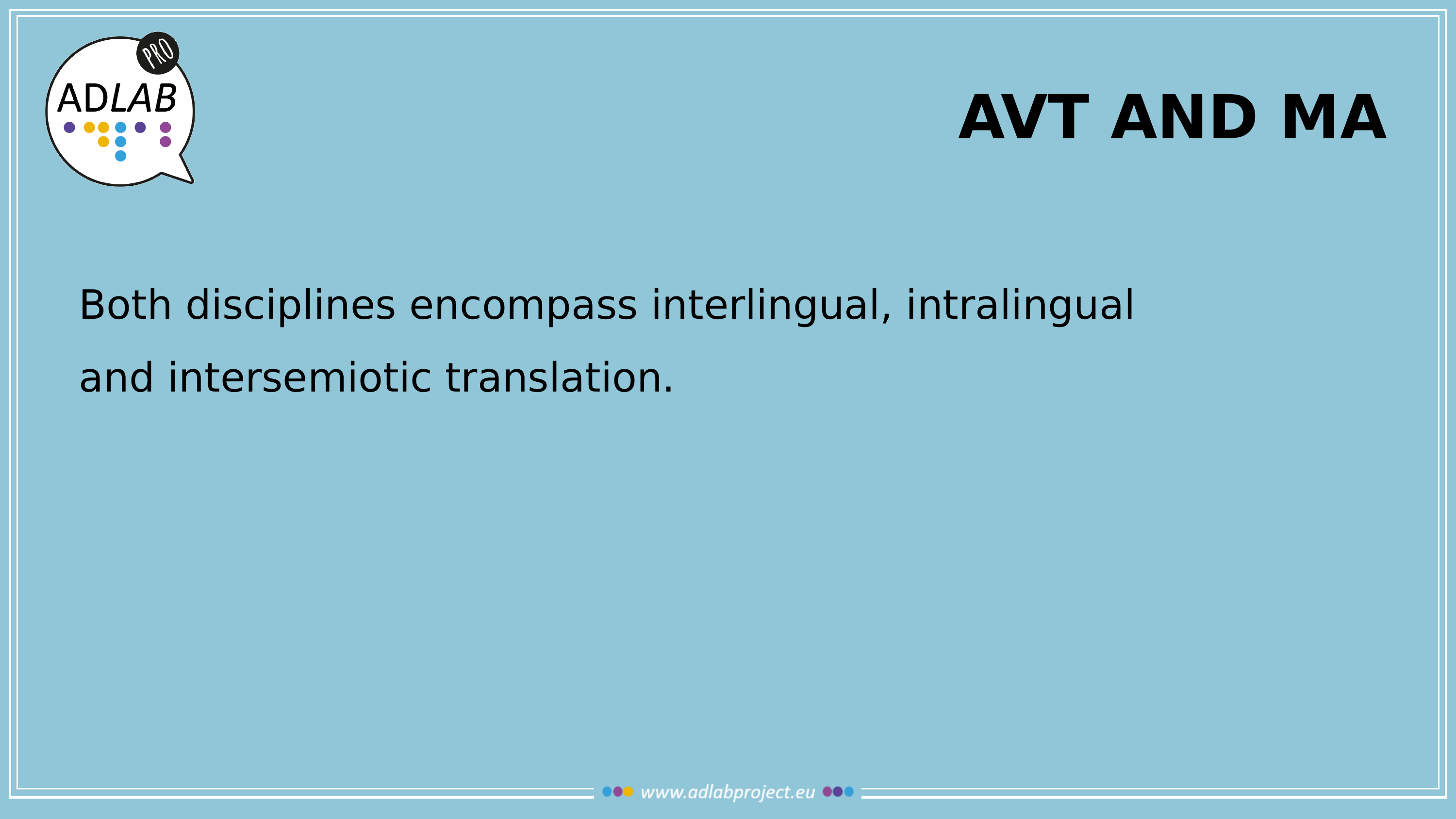

# AVT AND MA
Both disciplines encompass interlingual, intralingual and intersemiotic translation.